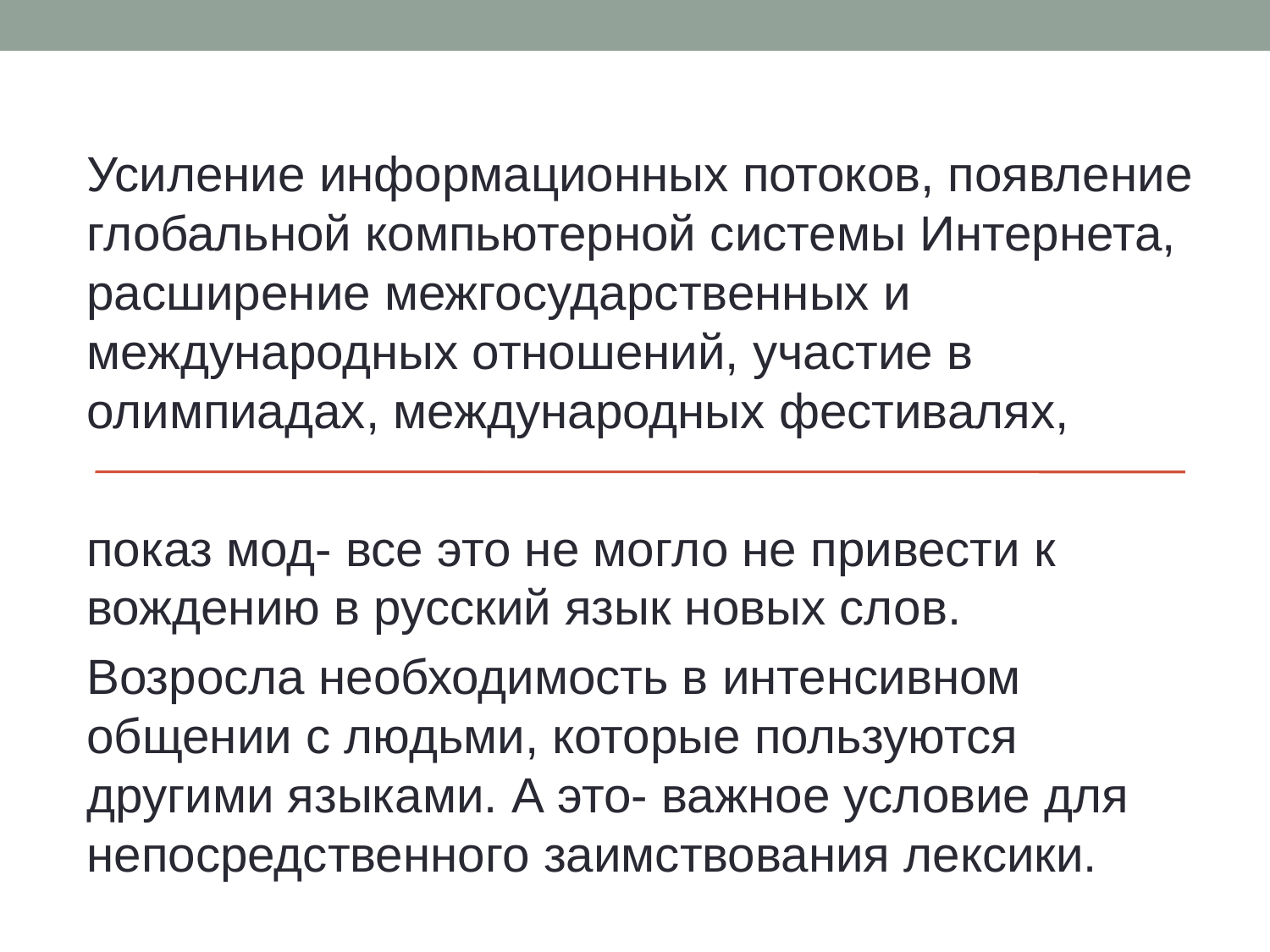

Усиление информационных потоков, появление глобальной компьютерной системы Интернета, расширение межгосударственных и международных отношений, участие в олимпиадах, международных фестивалях,

показ мод- все это не могло не привести к вождению в русский язык новых слов.
Возросла необходимость в интенсивном общении с людьми, которые пользуются другими языками. А это- важное условие для непосредственного заимствования лексики.